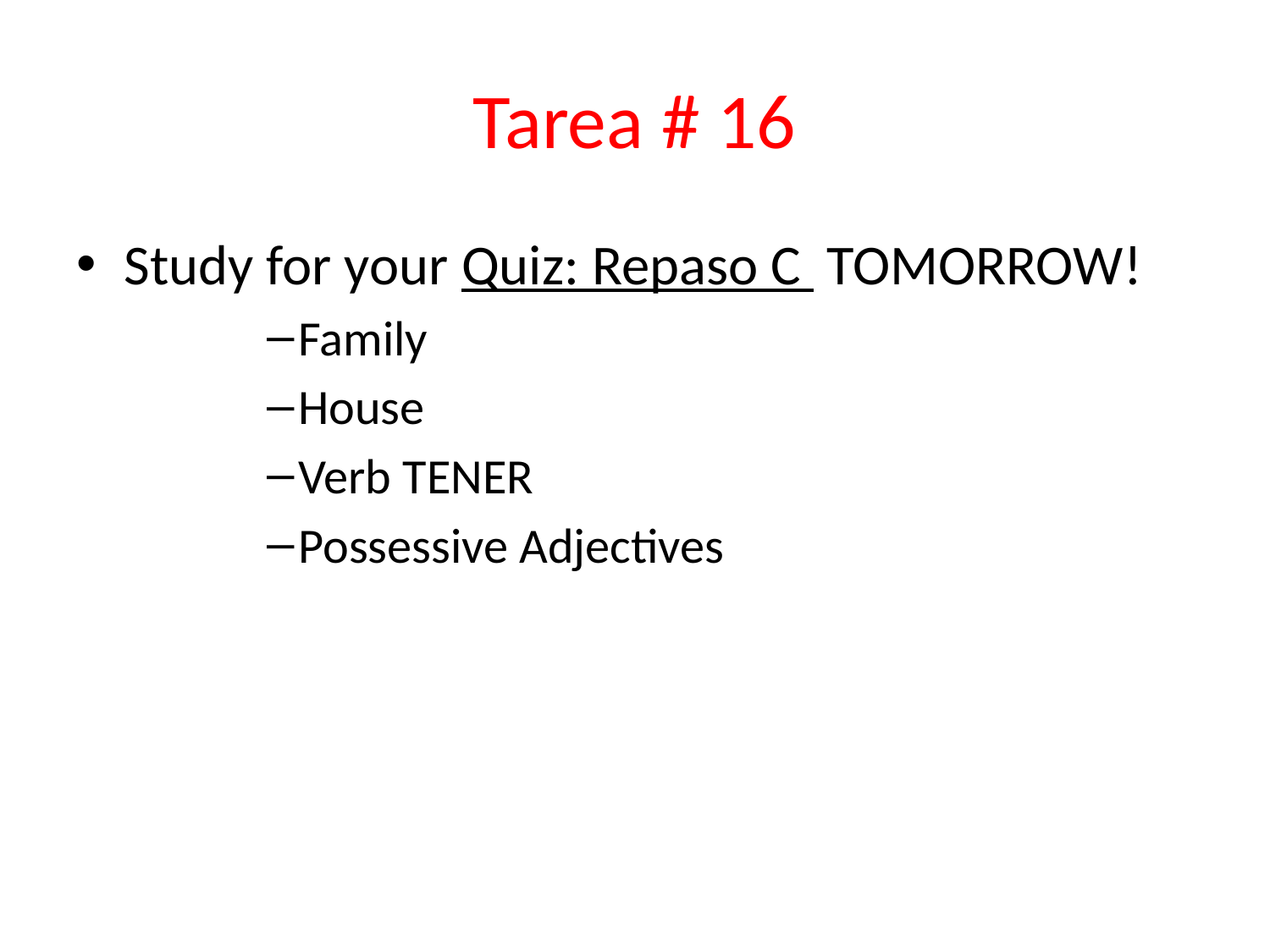

# Tarea # 16
Study for your Quiz: Repaso C  TOMORROW!
Family
House
Verb TENER
Possessive Adjectives